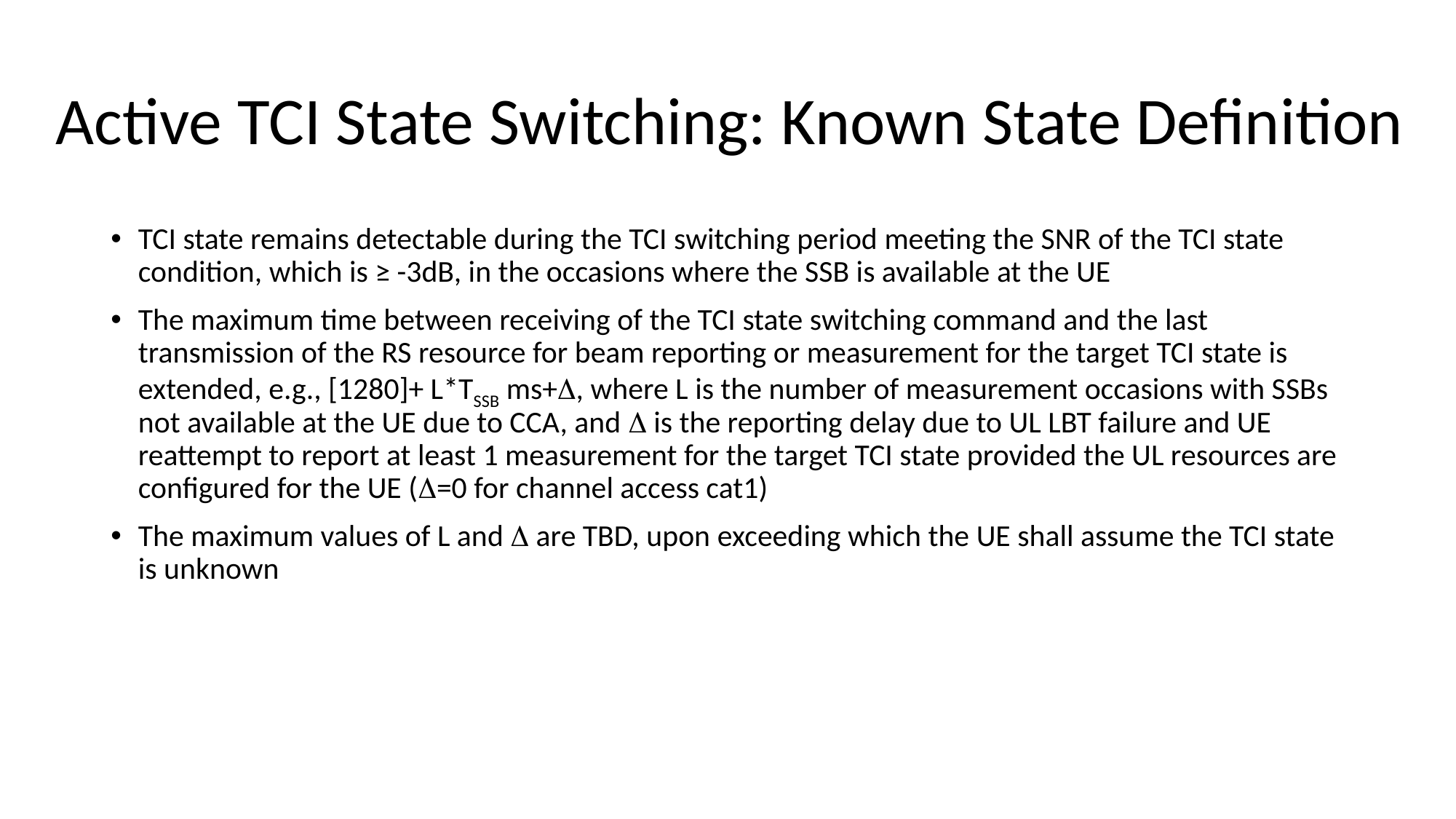

# Active TCI State Switching: Known State Definition
TCI state remains detectable during the TCI switching period meeting the SNR of the TCI state condition, which is ≥ -3dB, in the occasions where the SSB is available at the UE
The maximum time between receiving of the TCI state switching command and the last transmission of the RS resource for beam reporting or measurement for the target TCI state is extended, e.g., [1280]+ L*TSSB ms+Δ, where L is the number of measurement occasions with SSBs not available at the UE due to CCA, and Δ is the reporting delay due to UL LBT failure and UE reattempt to report at least 1 measurement for the target TCI state provided the UL resources are configured for the UE (Δ=0 for channel access cat1)
The maximum values of L and Δ are TBD, upon exceeding which the UE shall assume the TCI state is unknown